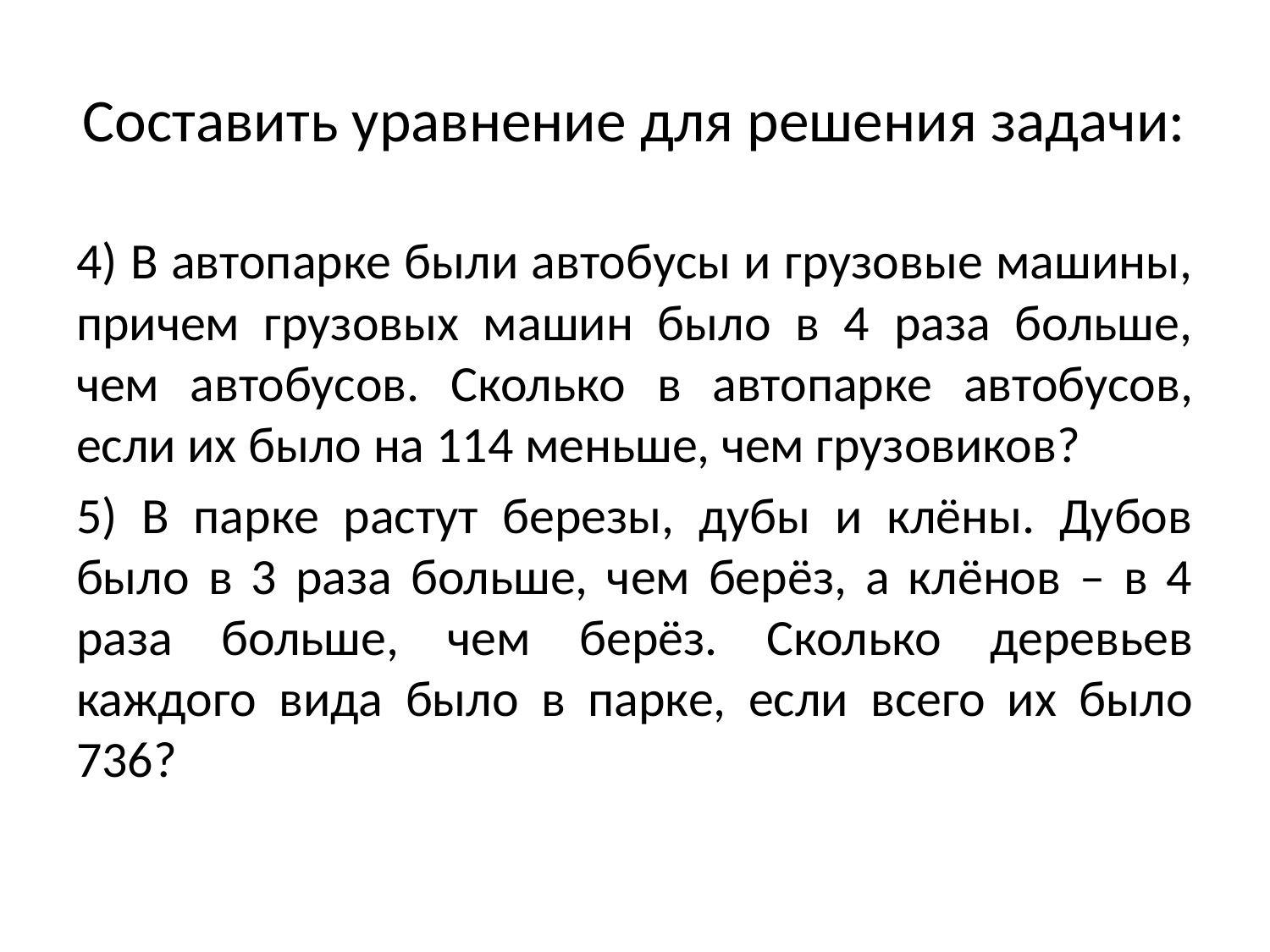

# Составить уравнение для решения задачи:
4) В автопарке были автобусы и грузовые машины, причем грузовых машин было в 4 раза больше, чем автобусов. Сколько в автопарке автобусов, если их было на 114 меньше, чем грузовиков?
5) В парке растут березы, дубы и клёны. Дубов было в 3 раза больше, чем берёз, а клёнов – в 4 раза больше, чем берёз. Сколько деревьев каждого вида было в парке, если всего их было 736?